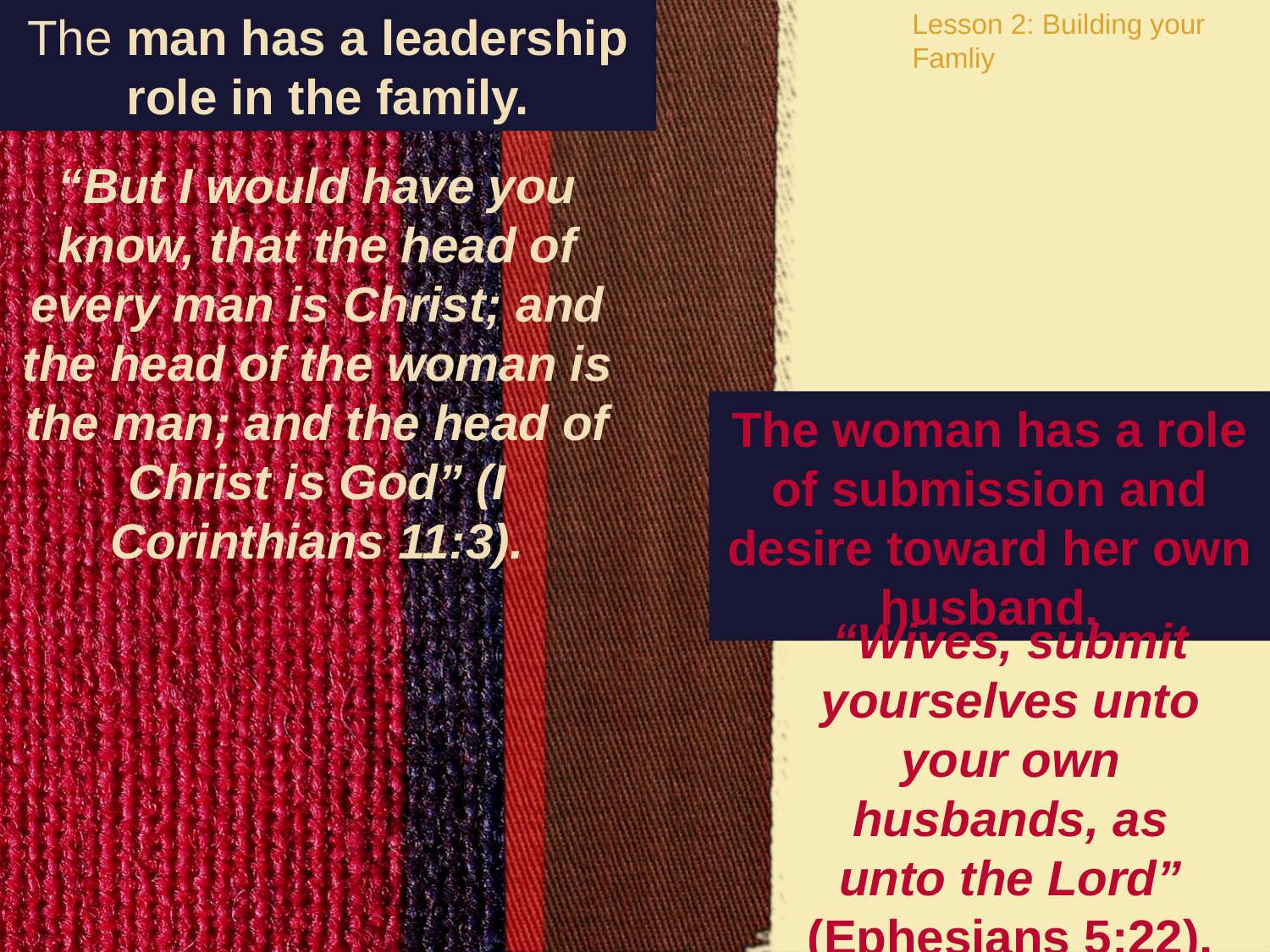

The man has a leadership role in the family.
Lesson 2: Building your Famliy
“But I would have you know, that the head of every man is Christ; and the head of the woman is the man; and the head of Christ is God” (I Corinthians 11:3).
The woman has a role of submission and desire toward her own husband.
“Wives, submit yourselves unto your own husbands, as unto the Lord” (Ephesians 5:22).